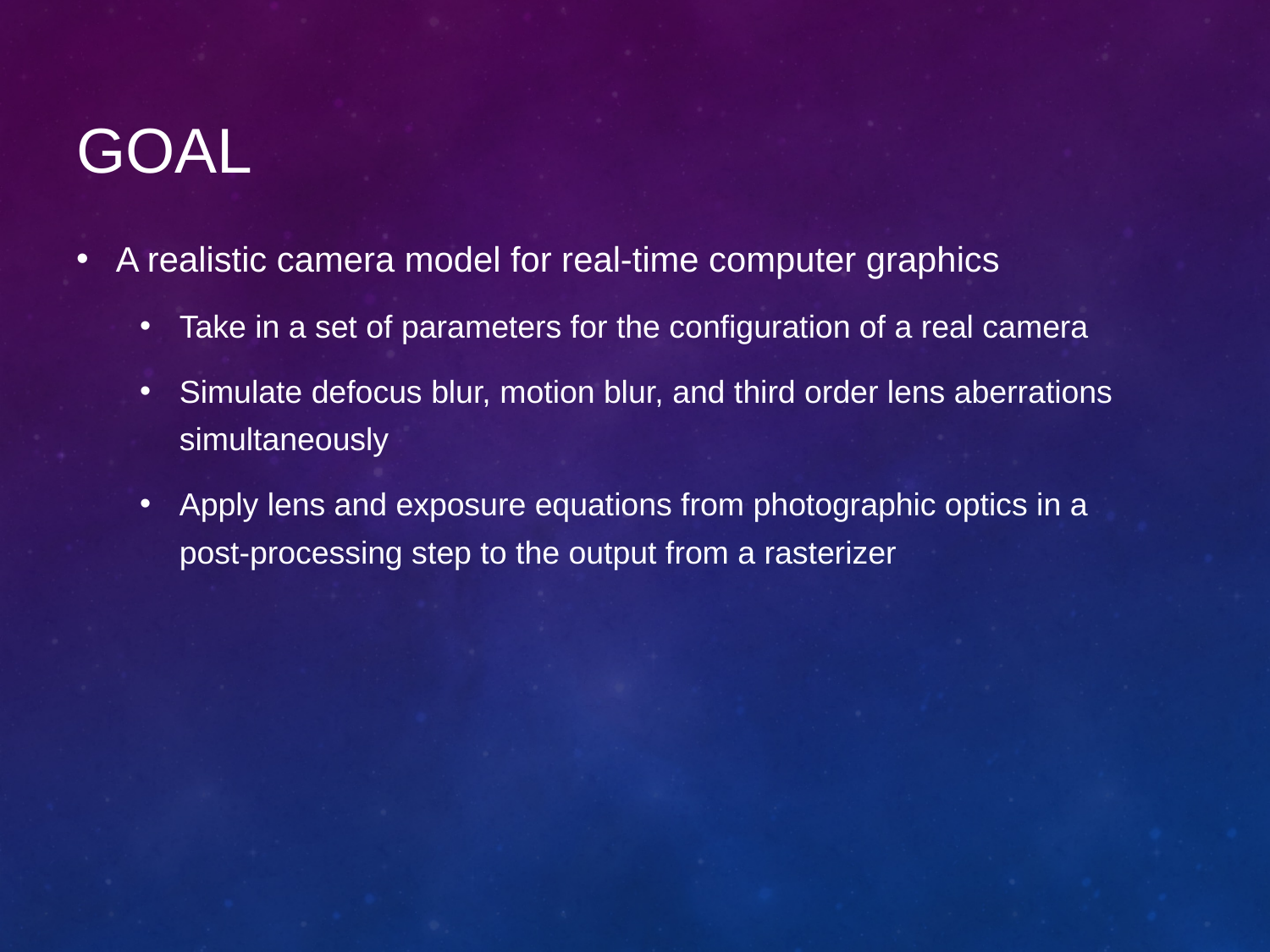

# Goal
A realistic camera model for real-time computer graphics
Take in a set of parameters for the configuration of a real camera
Simulate defocus blur, motion blur, and third order lens aberrations simultaneously
Apply lens and exposure equations from photographic optics in a post-processing step to the output from a rasterizer